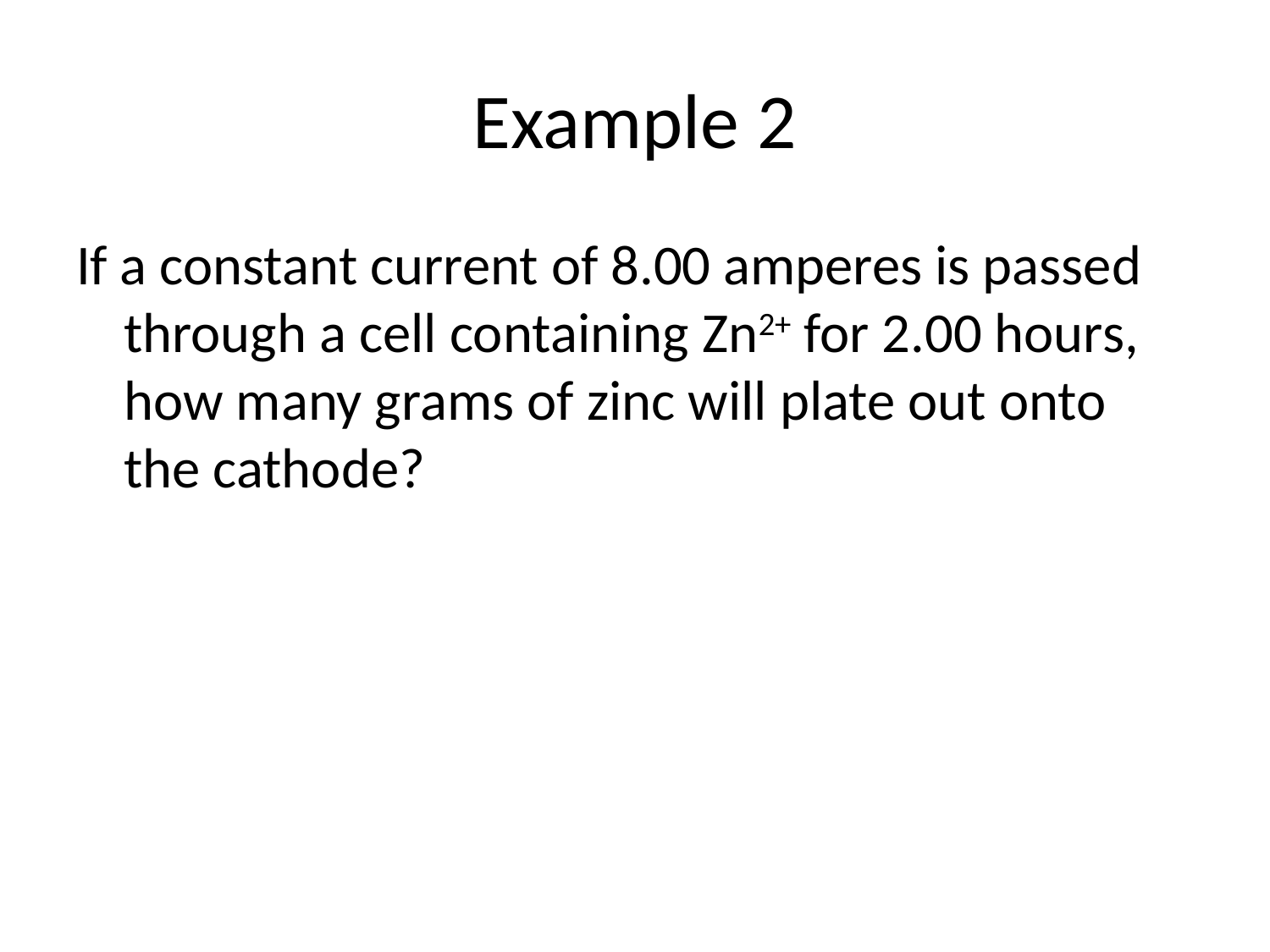

# Example 2
If a constant current of 8.00 amperes is passed through a cell containing Zn2+ for 2.00 hours, how many grams of zinc will plate out onto the cathode?